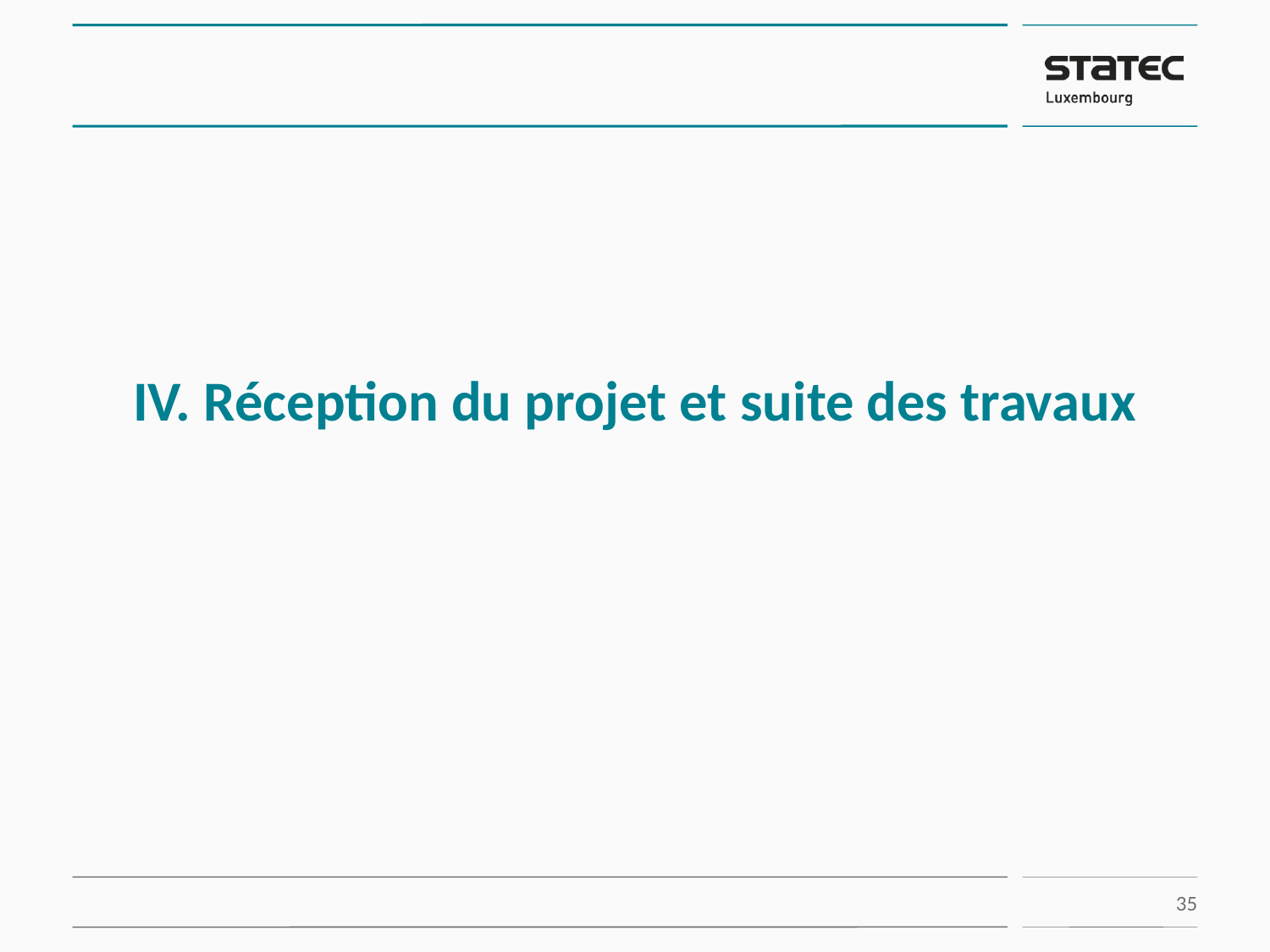

# IV. Réception du projet et suite des travaux
35